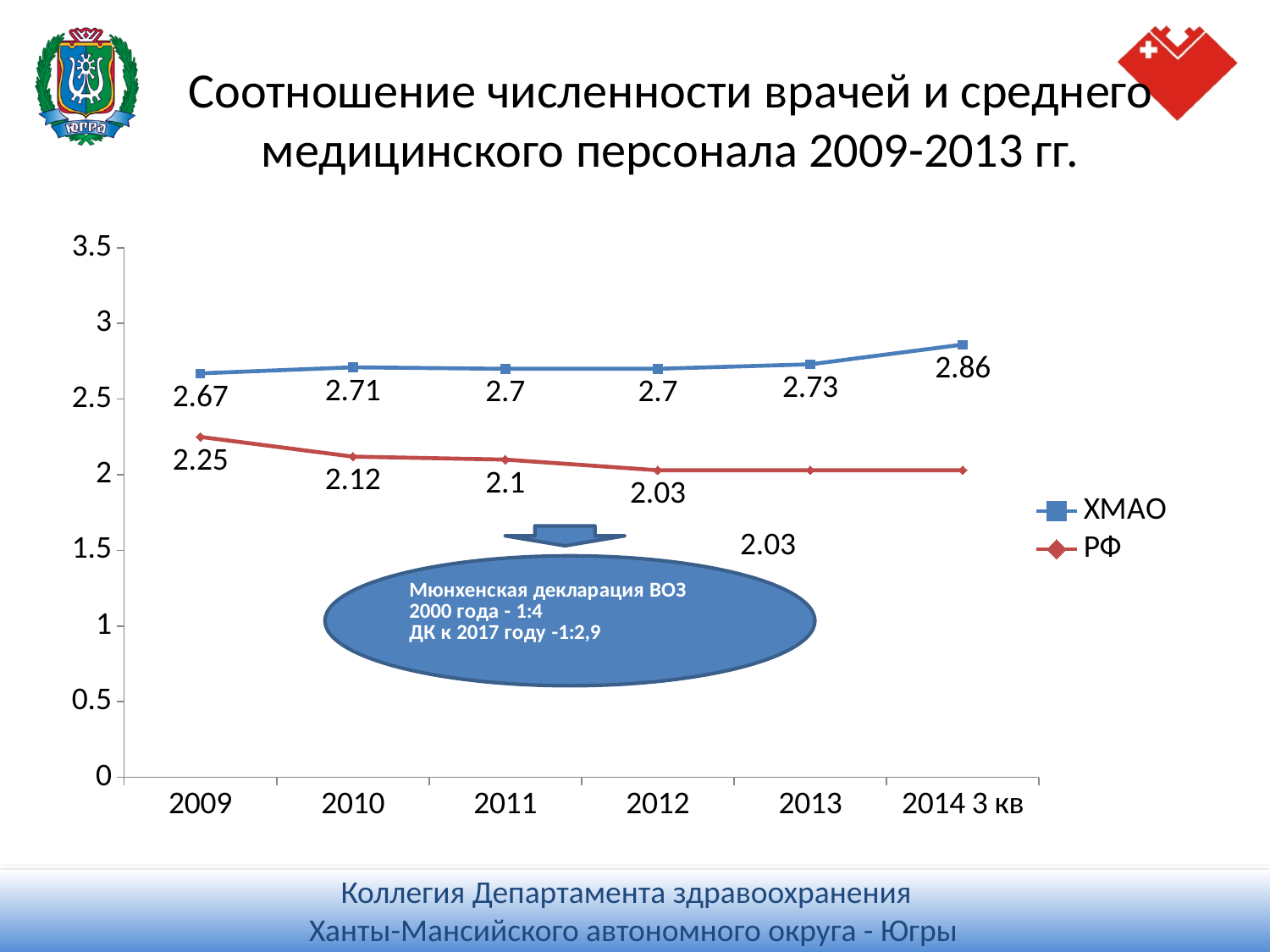

# Соотношение численности врачей и среднего медицинского персонала 2009-2013 гг.

### Chart

| Category | ХМАО | РФ |
|---|---|---|
| 2009 | 2.67 | 2.25 |
| 2010 | 2.71 | 2.12 |
| 2011 | 2.7 | 2.1 |
| 2012 | 2.7 | 2.03 |
| 2013 | 2.73 | 2.03 |
| 2014 3 кв | 2.86 | 2.03 |